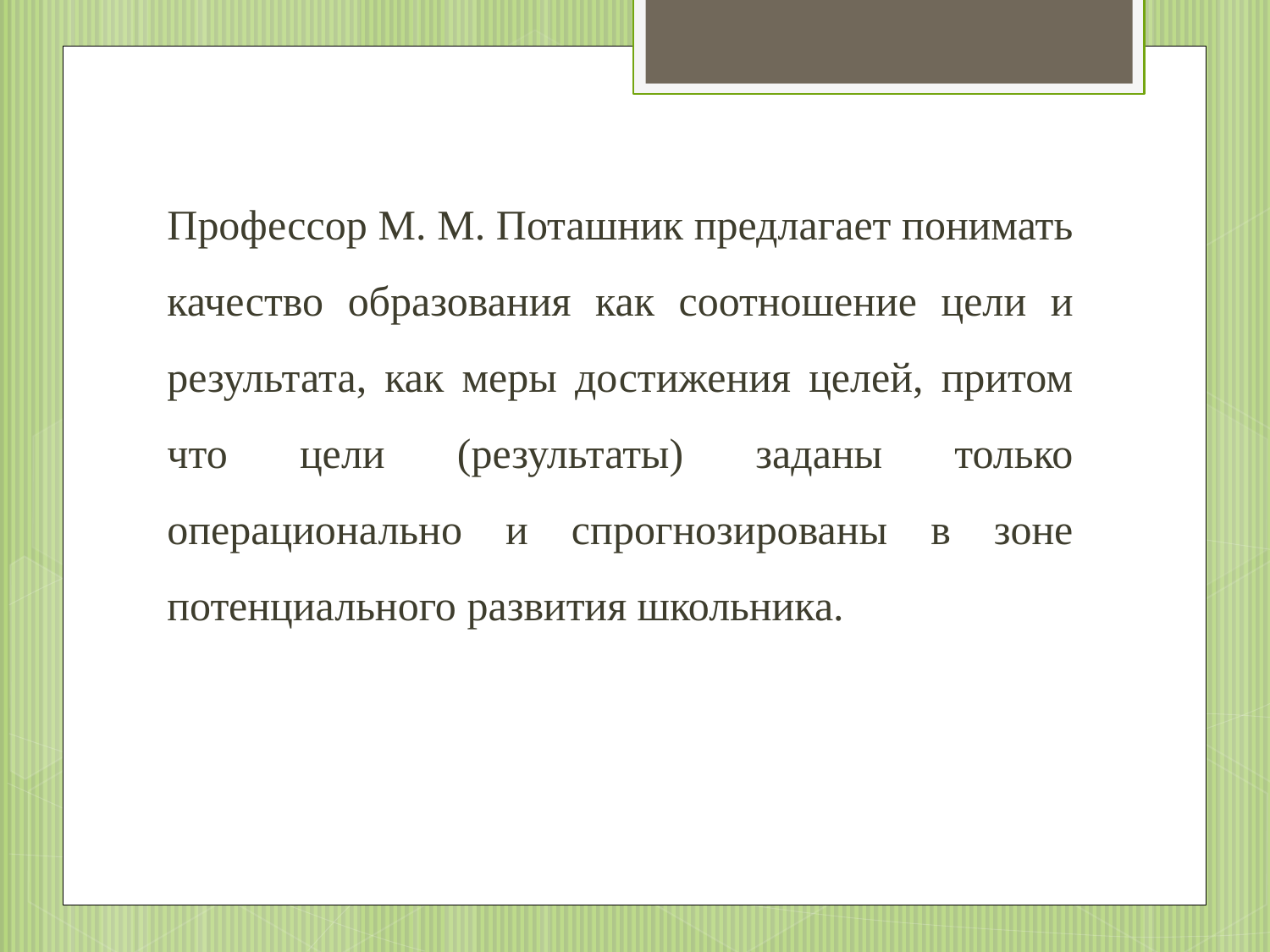

Профессор М. М. Поташник предлагает понимать качество образования как соотношение цели и результата, как меры достижения целей, притом что цели (результаты) заданы только операционально и спрогнозированы в зоне потенциального развития школьника.